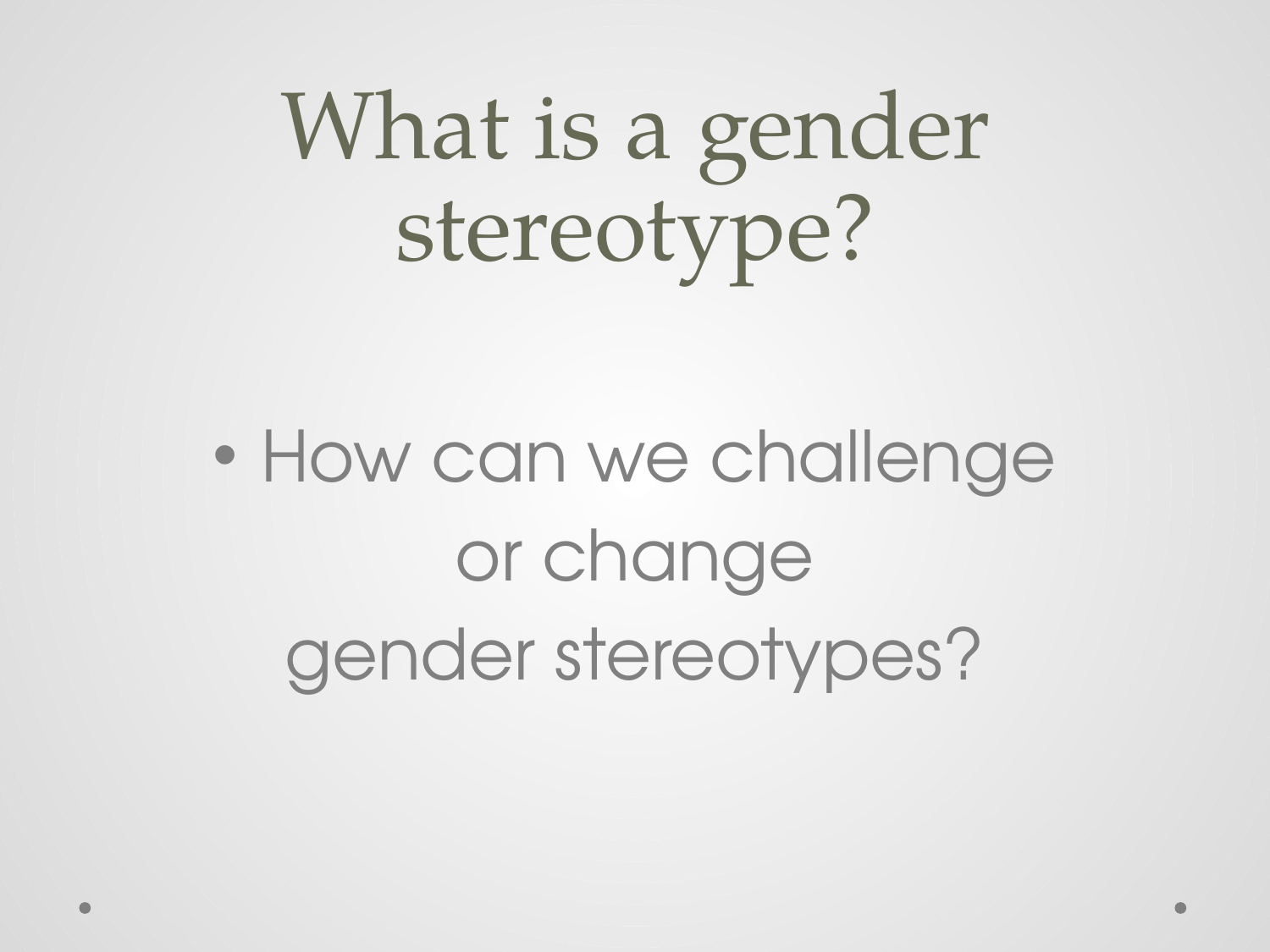

# What is a gender stereotype?

How can we challenge
 or change
gender stereotypes?